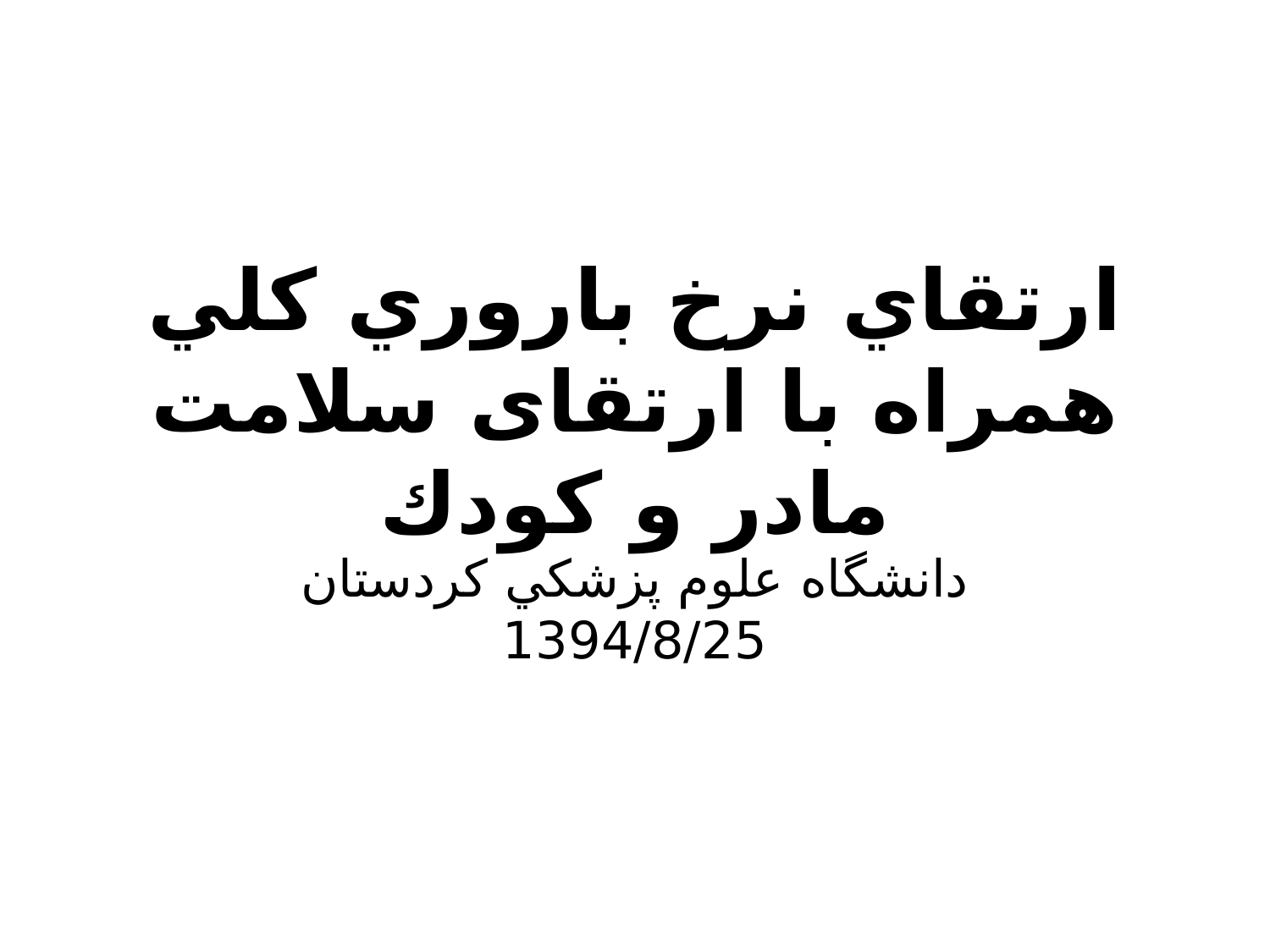

# ارتقاي نرخ باروري كلي همراه با ارتقای سلامت مادر و كودك
دانشگاه علوم پزشكي کردستان 1394/8/25